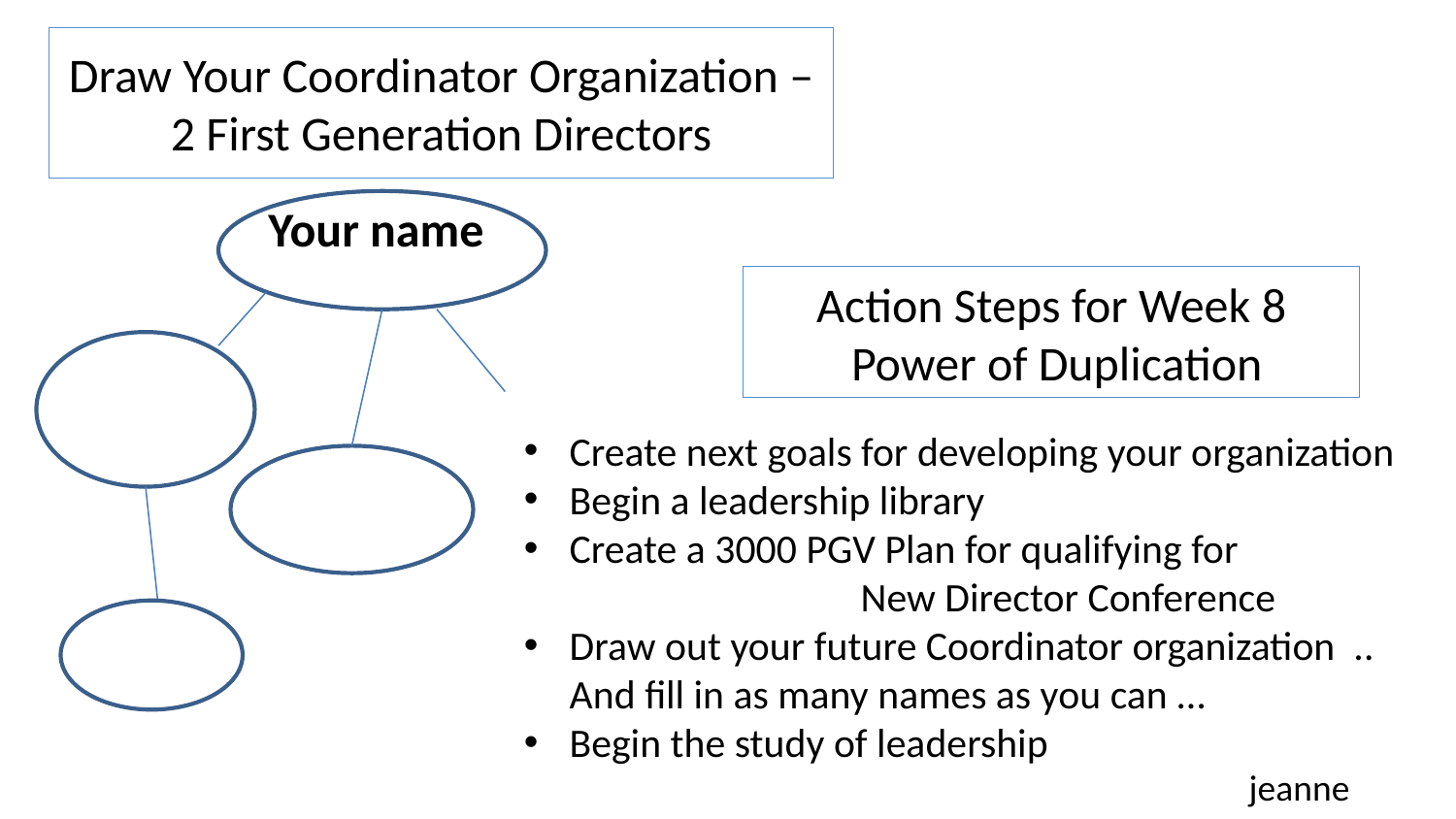

# Draw Your Coordinator Organization – 2 First Generation Directors

Your name
Action Steps for Week 8
 Power of Duplication

Create next goals for developing your organization
Begin a leadership library
Create a 3000 PGV Plan for qualifying for 			New Director Conference
Draw out your future Coordinator organization  .. And fill in as many names as you can …
Begin the study of leadership

jeanne